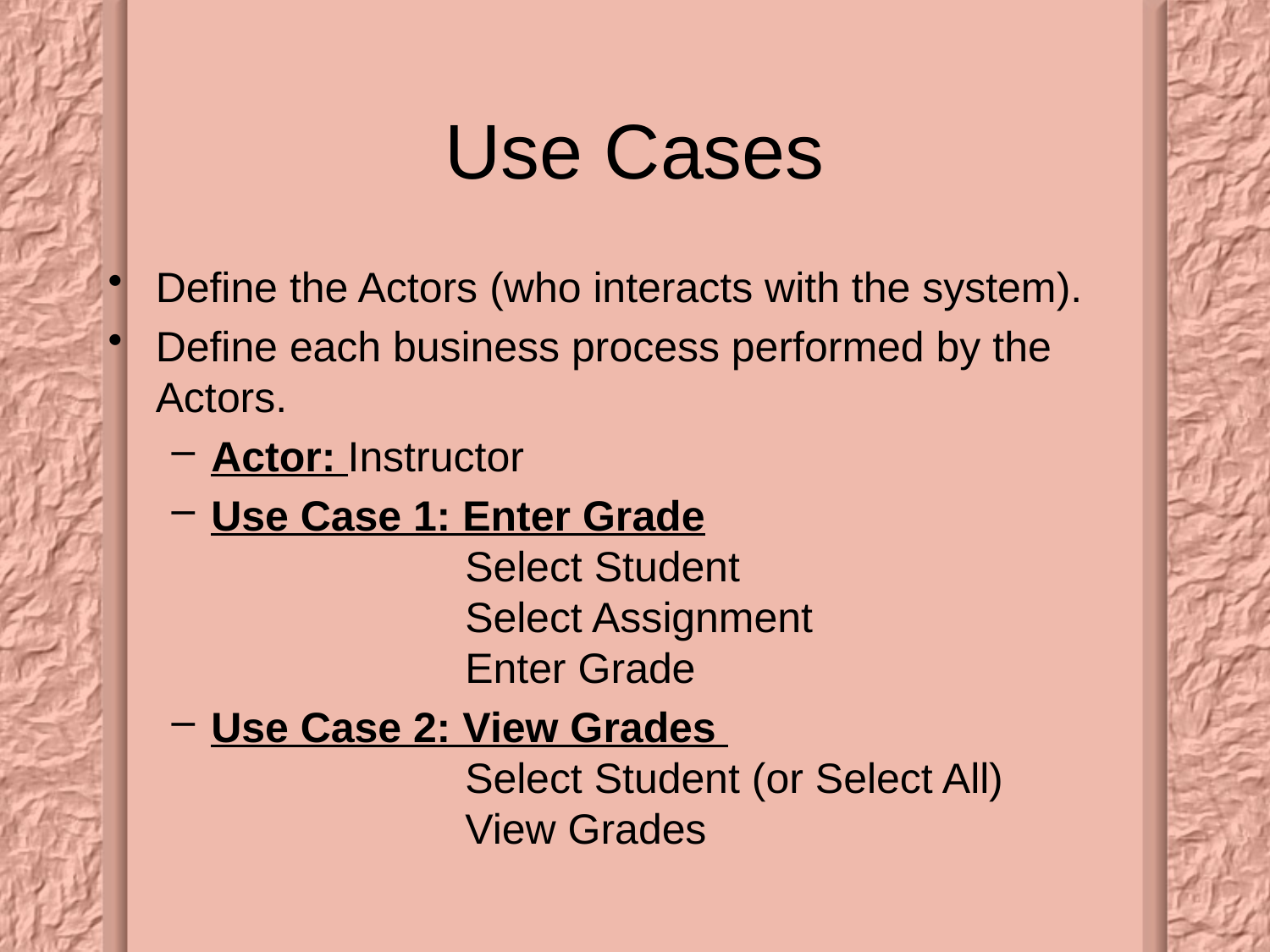

# Use Cases
Define the Actors (who interacts with the system).
Define each business process performed by the Actors.
Actor: Instructor
Use Case 1: Enter Grade
		Select Student
		Select Assignment
		Enter Grade
Use Case 2: View Grades
		Select Student (or Select All)
		View Grades